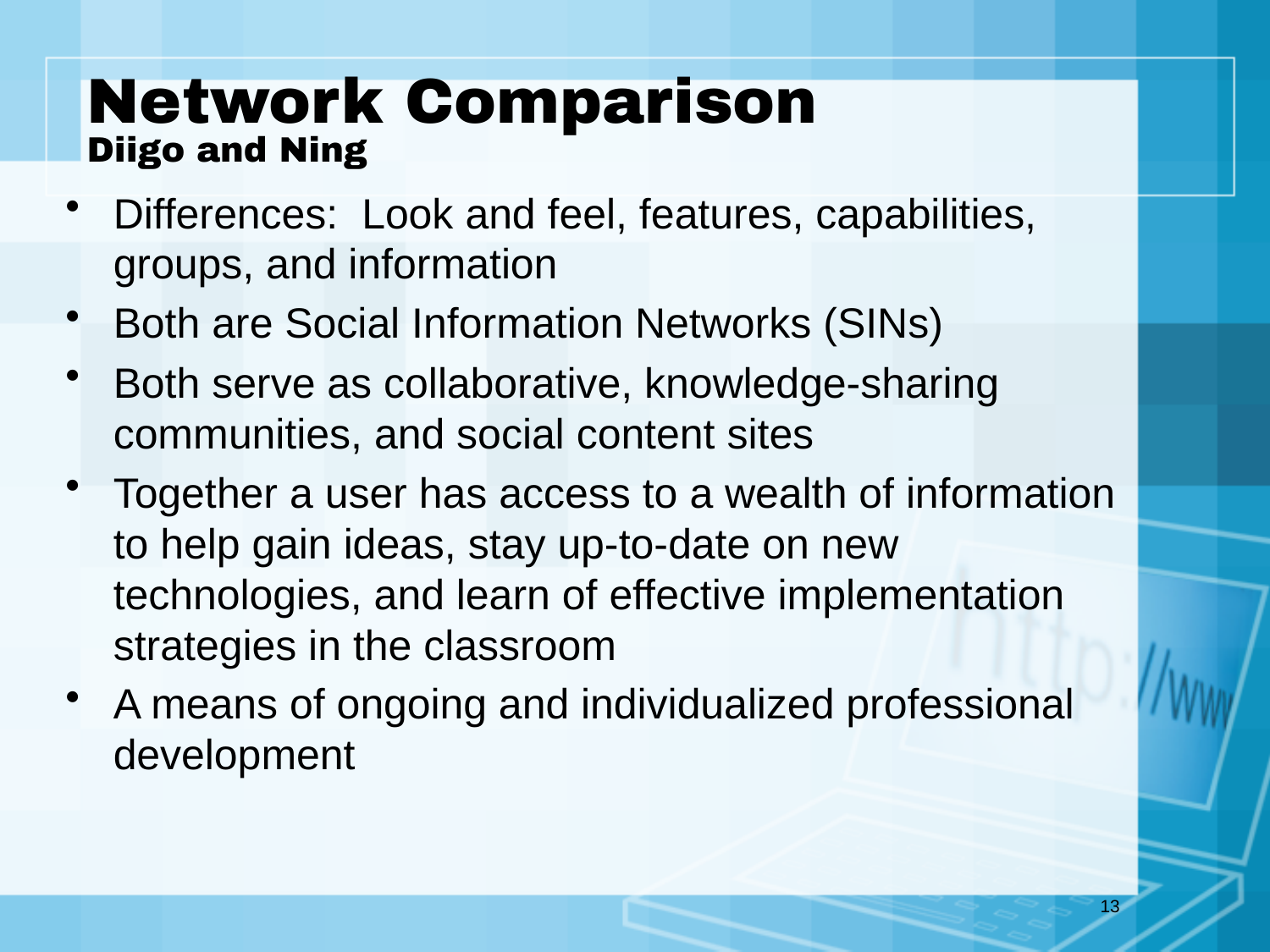

# Network Comparison Diigo and Ning
Differences:  Look and feel, features, capabilities, groups, and information
Both are Social Information Networks (SINs)
Both serve as collaborative, knowledge-sharing communities, and social content sites
Together a user has access to a wealth of information to help gain ideas, stay up-to-date on new technologies, and learn of effective implementation strategies in the classroom
A means of ongoing and individualized professional development
13